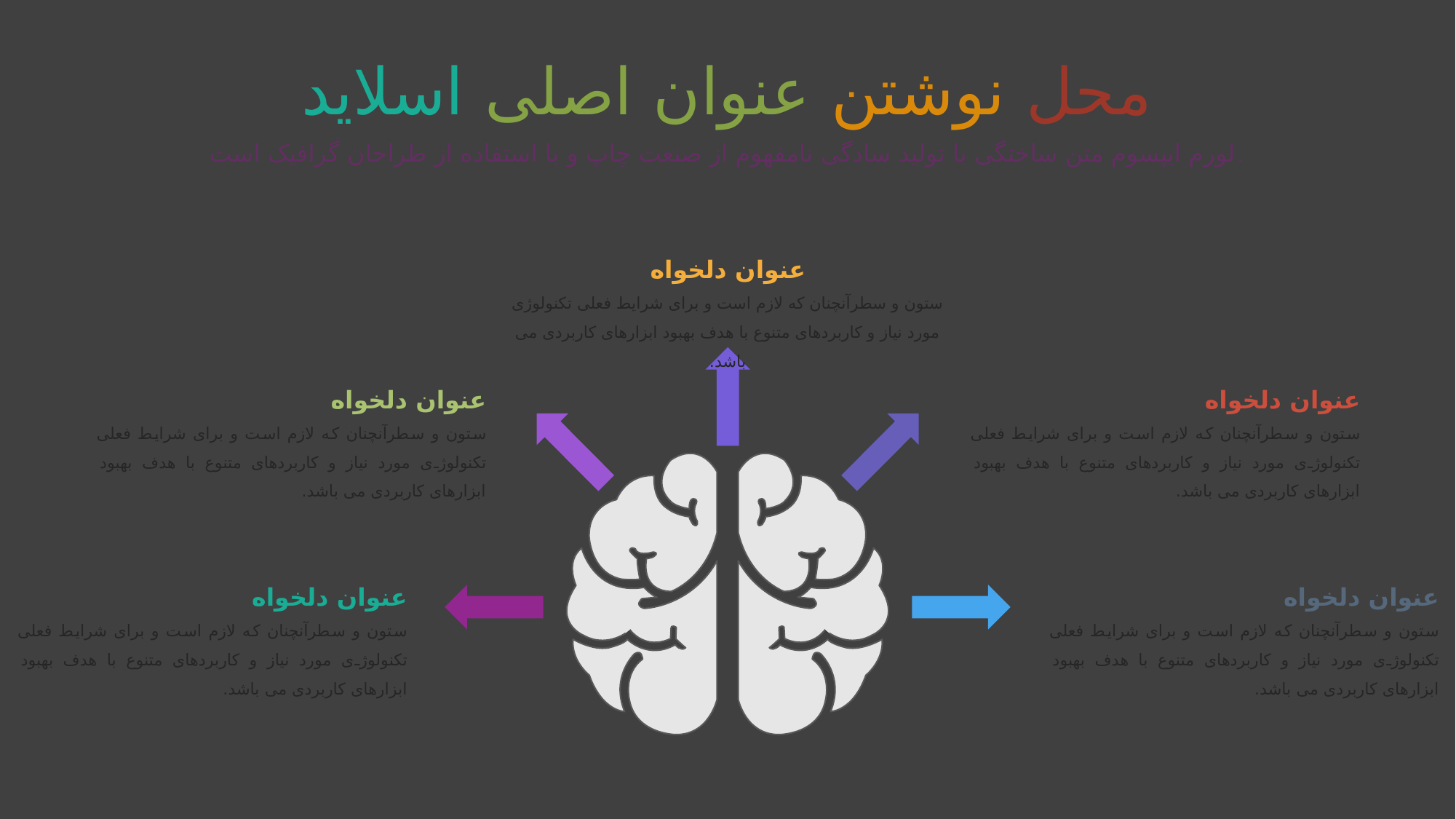

# محل نوشتن عنوان اصلی اسلاید
لورم ایپسوم متن ساختگی با تولید سادگی نامفهوم از صنعت چاپ و با استفاده از طراحان گرافیک است.
عنوان دلخواه
ستون و سطرآنچنان که لازم است و برای شرایط فعلی تکنولوژی مورد نیاز و کاربردهای متنوع با هدف بهبود ابزارهای کاربردی می باشد.
عنوان دلخواه
ستون و سطرآنچنان که لازم است و برای شرایط فعلی تکنولوژی مورد نیاز و کاربردهای متنوع با هدف بهبود ابزارهای کاربردی می باشد.
عنوان دلخواه
ستون و سطرآنچنان که لازم است و برای شرایط فعلی تکنولوژی مورد نیاز و کاربردهای متنوع با هدف بهبود ابزارهای کاربردی می باشد.

عنوان دلخواه
ستون و سطرآنچنان که لازم است و برای شرایط فعلی تکنولوژی مورد نیاز و کاربردهای متنوع با هدف بهبود ابزارهای کاربردی می باشد.
عنوان دلخواه
ستون و سطرآنچنان که لازم است و برای شرایط فعلی تکنولوژی مورد نیاز و کاربردهای متنوع با هدف بهبود ابزارهای کاربردی می باشد.